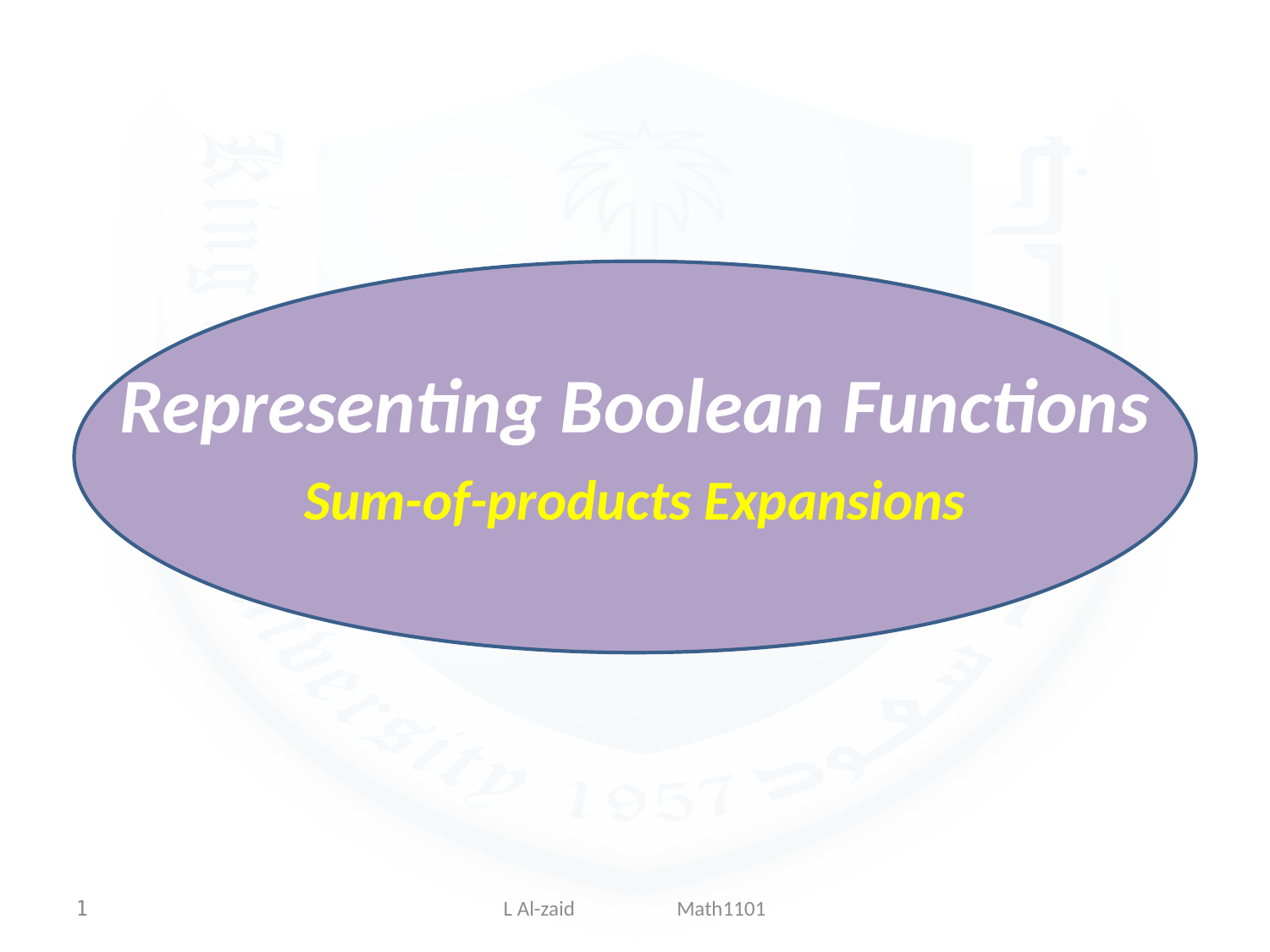

# Representing Boolean Functions

Sum-of-products Expansions
1
L Al-zaid                     Math1101